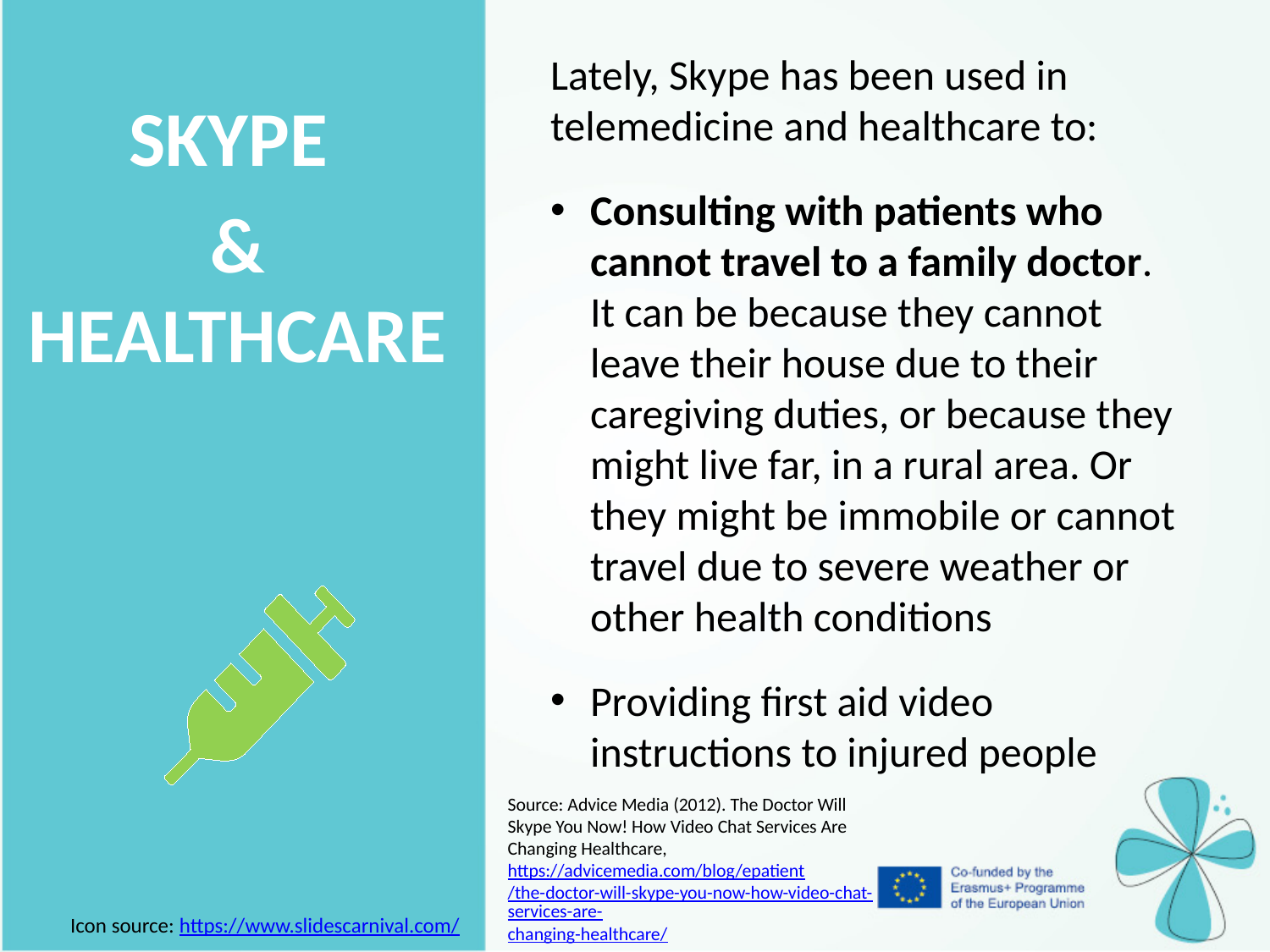

Lately, Skype has been used in telemedicine and healthcare to:

Consulting with patients who cannot travel to a family doctor.  It can be because they cannot leave their house due to their caregiving duties, or because they might live far, in a rural area. Or they might be immobile or cannot travel due to severe weather or other health conditions

Providing first aid video instructions to injured people

| SKYPE & HEALTHCARE |
| --- |

Source: Advice Media (2012). The Doctor Will Skype You Now! How Video Chat Services Are Changing Healthcare, https://advicemedia.com/blog/epatient
/the-doctor-will-skype-you-now-how-video-chat-services-are-
changing-healthcare/
Icon source: https://www.slidescarnival.com/